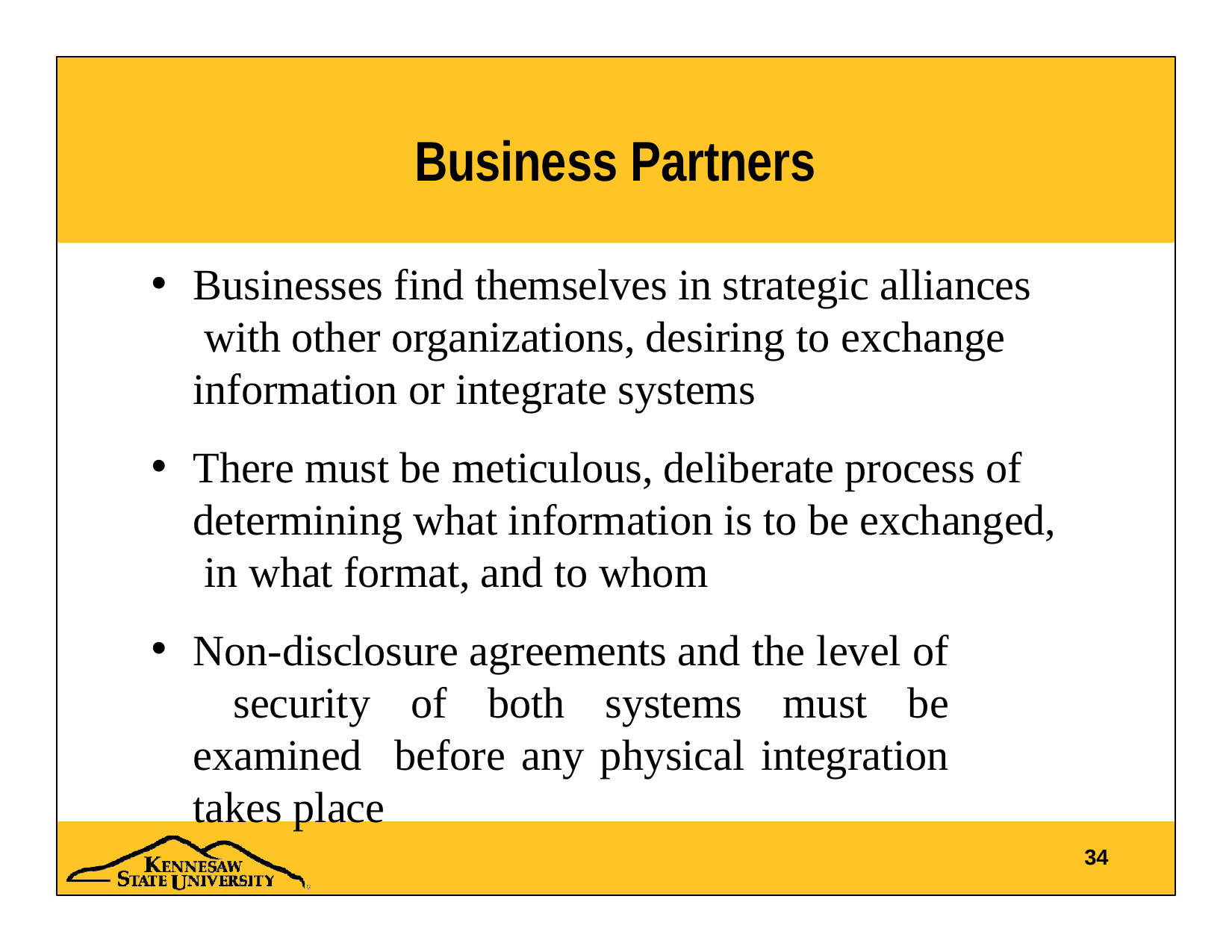

# Business Partners
Businesses find themselves in strategic alliances  with other organizations, desiring to exchange  information or integrate systems
There must be meticulous, deliberate process of  determining what information is to be exchanged,  in what format, and to whom
Non-disclosure agreements and the level of  security of both systems must be examined  before any physical integration takes place

34